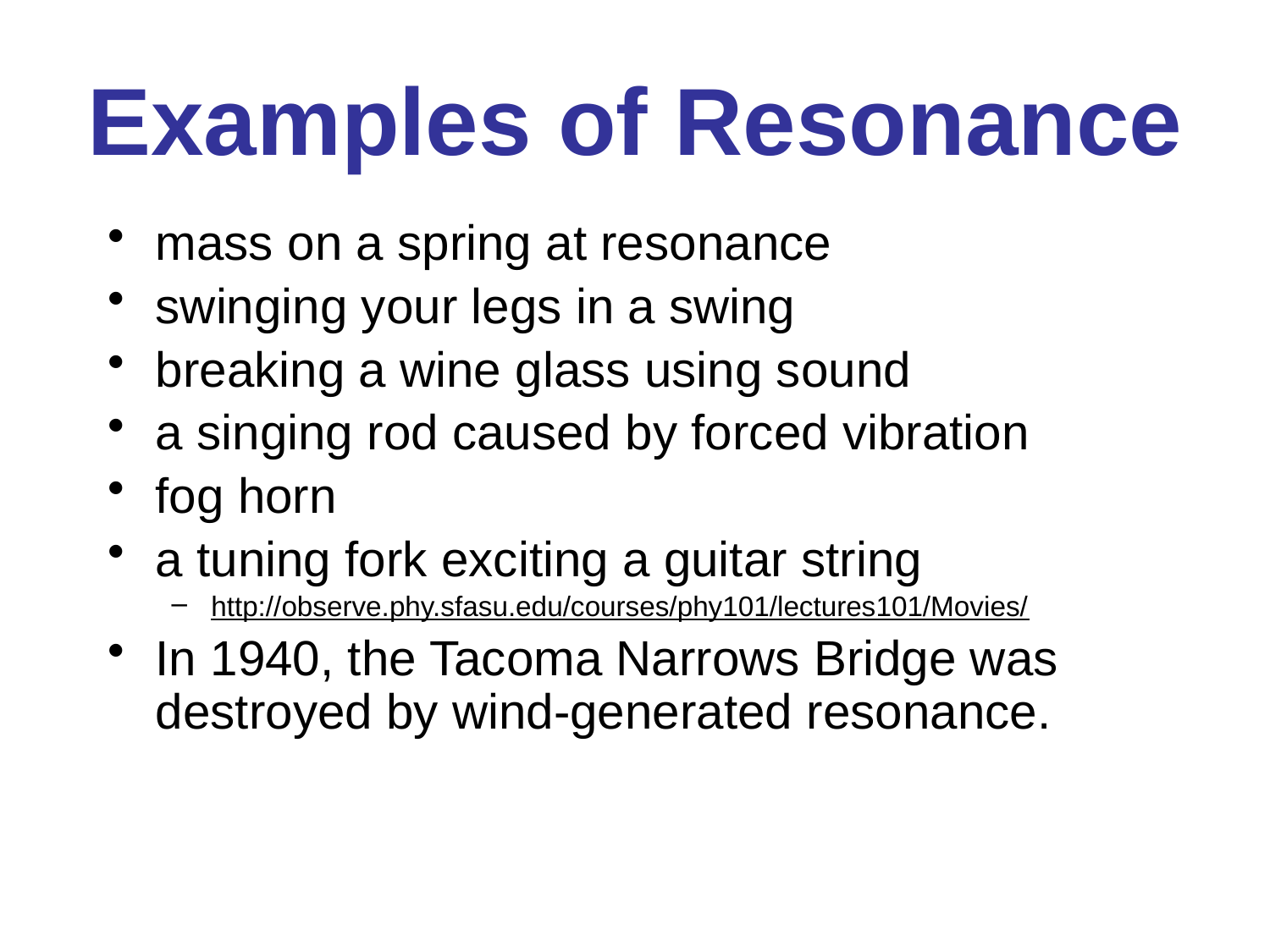

# Examples of Resonance
mass on a spring at resonance
swinging your legs in a swing
breaking a wine glass using sound
a singing rod caused by forced vibration
fog horn
a tuning fork exciting a guitar string
http://observe.phy.sfasu.edu/courses/phy101/lectures101/Movies/
In 1940, the Tacoma Narrows Bridge was destroyed by wind-generated resonance.